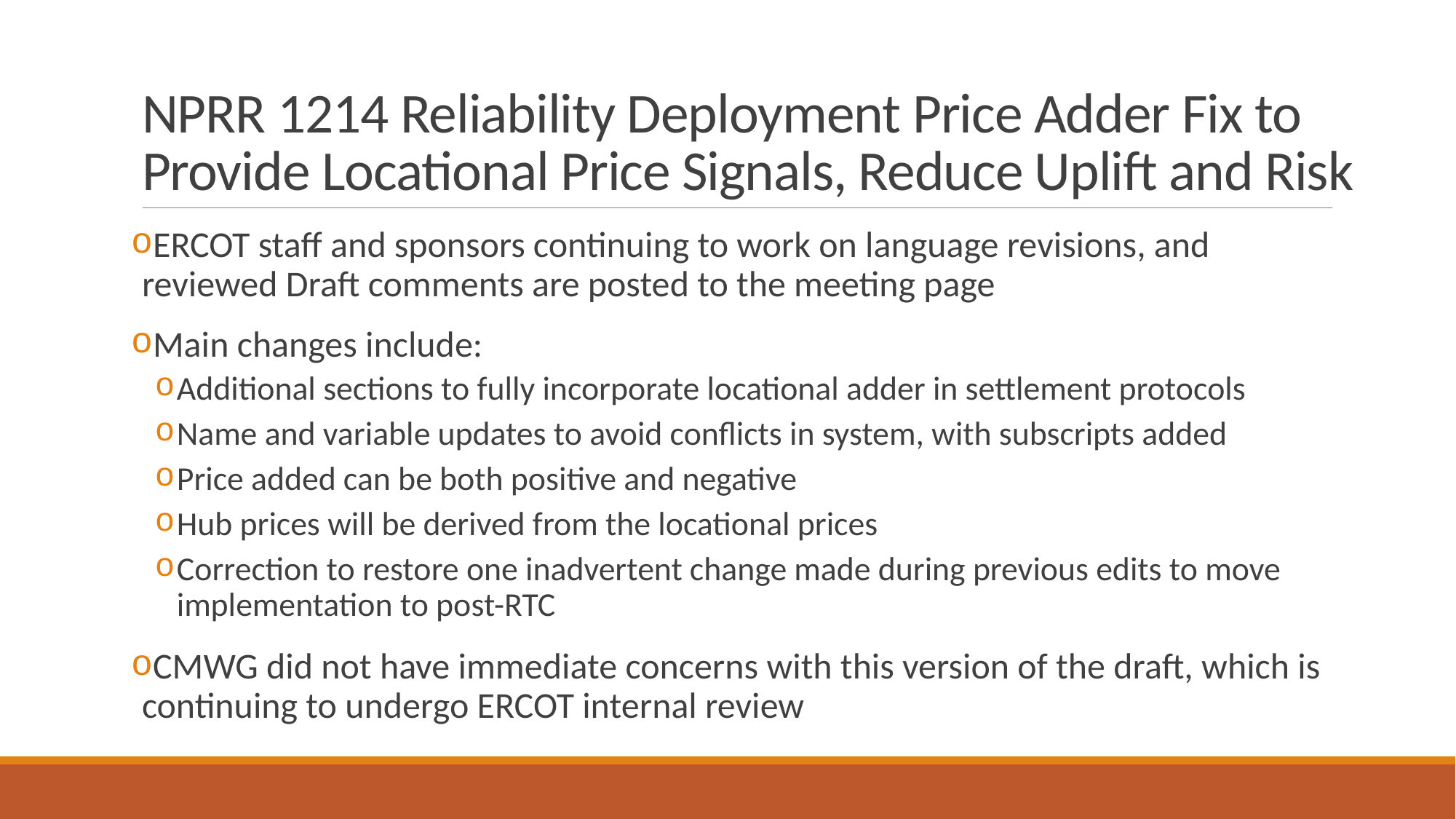

# NPRR 1214 Reliability Deployment Price Adder Fix to Provide Locational Price Signals, Reduce Uplift and Risk
ERCOT staff and sponsors continuing to work on language revisions, and reviewed Draft comments are posted to the meeting page
Main changes include:
Additional sections to fully incorporate locational adder in settlement protocols
Name and variable updates to avoid conflicts in system, with subscripts added
Price added can be both positive and negative
Hub prices will be derived from the locational prices
Correction to restore one inadvertent change made during previous edits to move implementation to post-RTC
CMWG did not have immediate concerns with this version of the draft, which is continuing to undergo ERCOT internal review